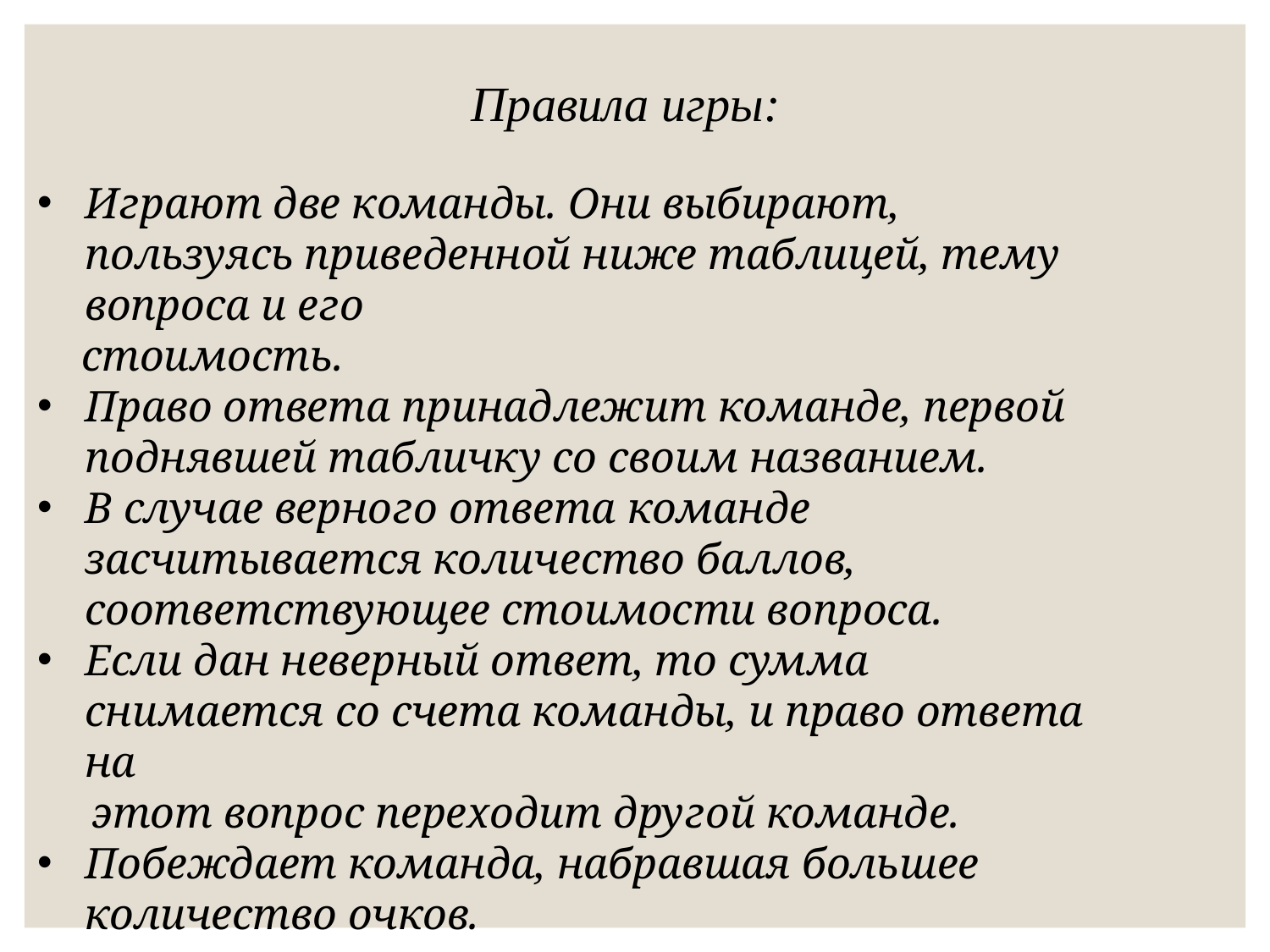

Правила игры:
Играют две команды. Они выбирают, пользуясь приведенной ниже таблицей, тему вопроса и его
    стоимость.
Право ответа принадлежит команде, первой поднявшей табличку со своим названием.
В случае верного ответа команде засчитывается количество баллов, соответствующее стоимости вопроса.
Если дан неверный ответ, то сумма снимается со счета команды, и право ответа на
     этот вопрос переходит другой команде.
Побеждает команда, набравшая большее количество очков.